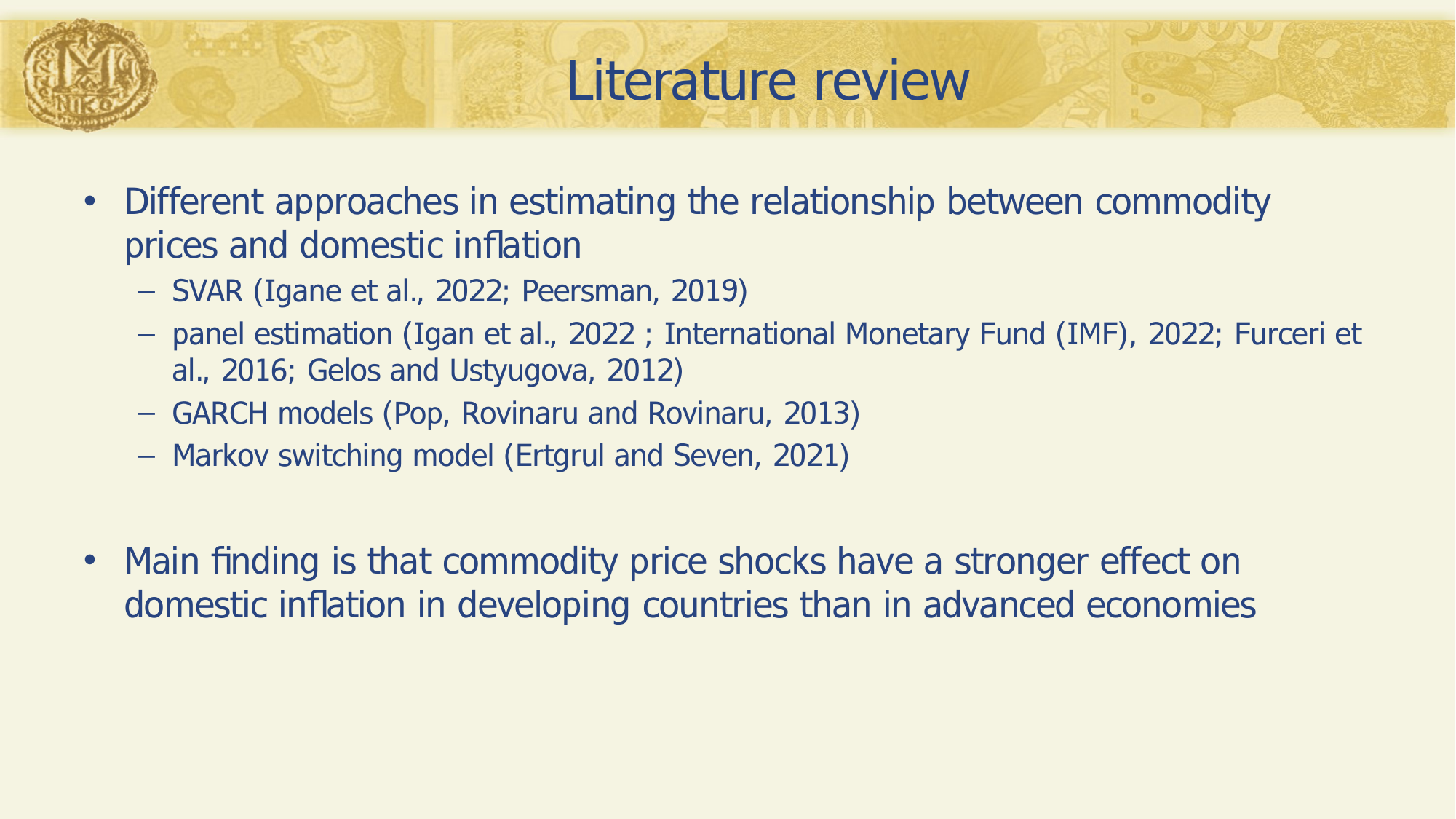

# Literature review
Different approaches in estimating the relationship between commodity prices and domestic inflation
SVAR (Igane et al., 2022; Peersman, 2019)
panel estimation (Igan et al., 2022 ; International Monetary Fund (IMF), 2022; Furceri et al., 2016; Gelos and Ustyugova, 2012)
GARCH models (Pop, Rovinaru and Rovinaru, 2013)
Markov switching model (Ertgrul and Seven, 2021)

Main finding is that commodity price shocks have a stronger effect on domestic inflation in developing countries than in advanced economies